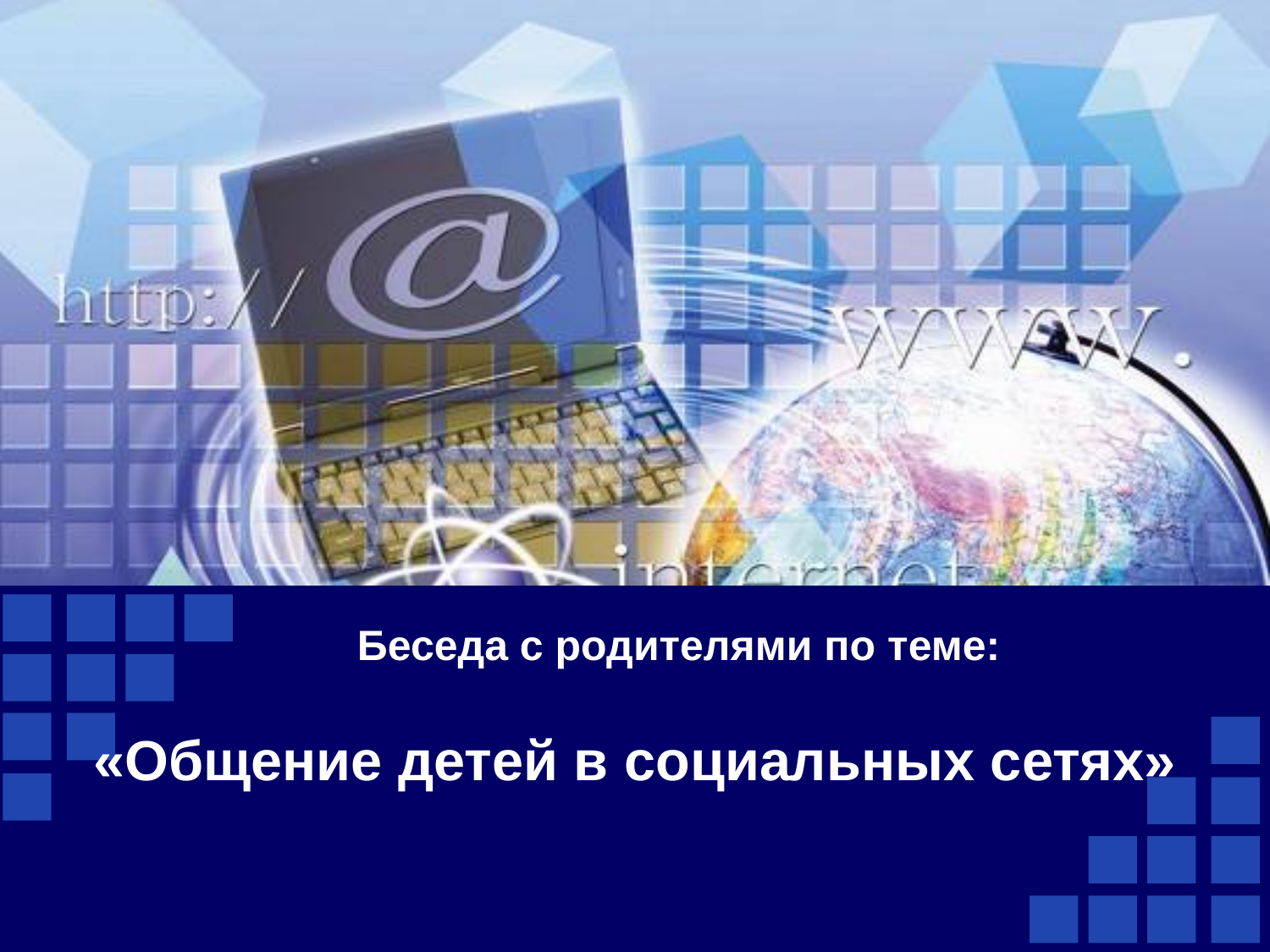

Беседа с родителями по теме:
«Общение детей в социальных сетях»